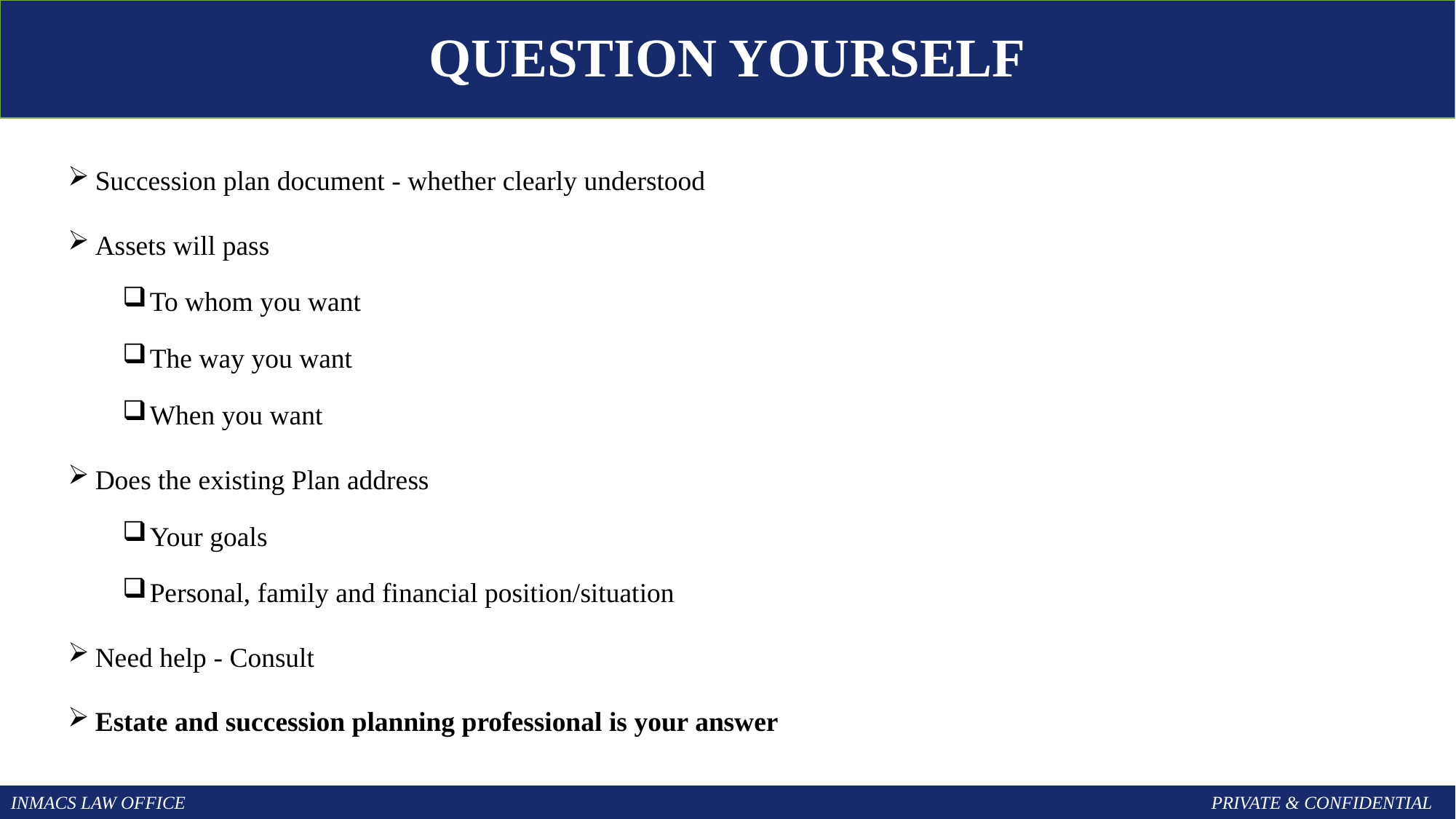

QUESTION YOURSELF
Succession plan document - whether clearly understood
Assets will pass
To whom you want
The way you want
When you want
Does the existing Plan address
Your goals
Personal, family and financial position/situation
Need help - Consult
Estate and succession planning professional is your answer
INMACS LAW OFFICE										PRIVATE & CONFIDENTIAL